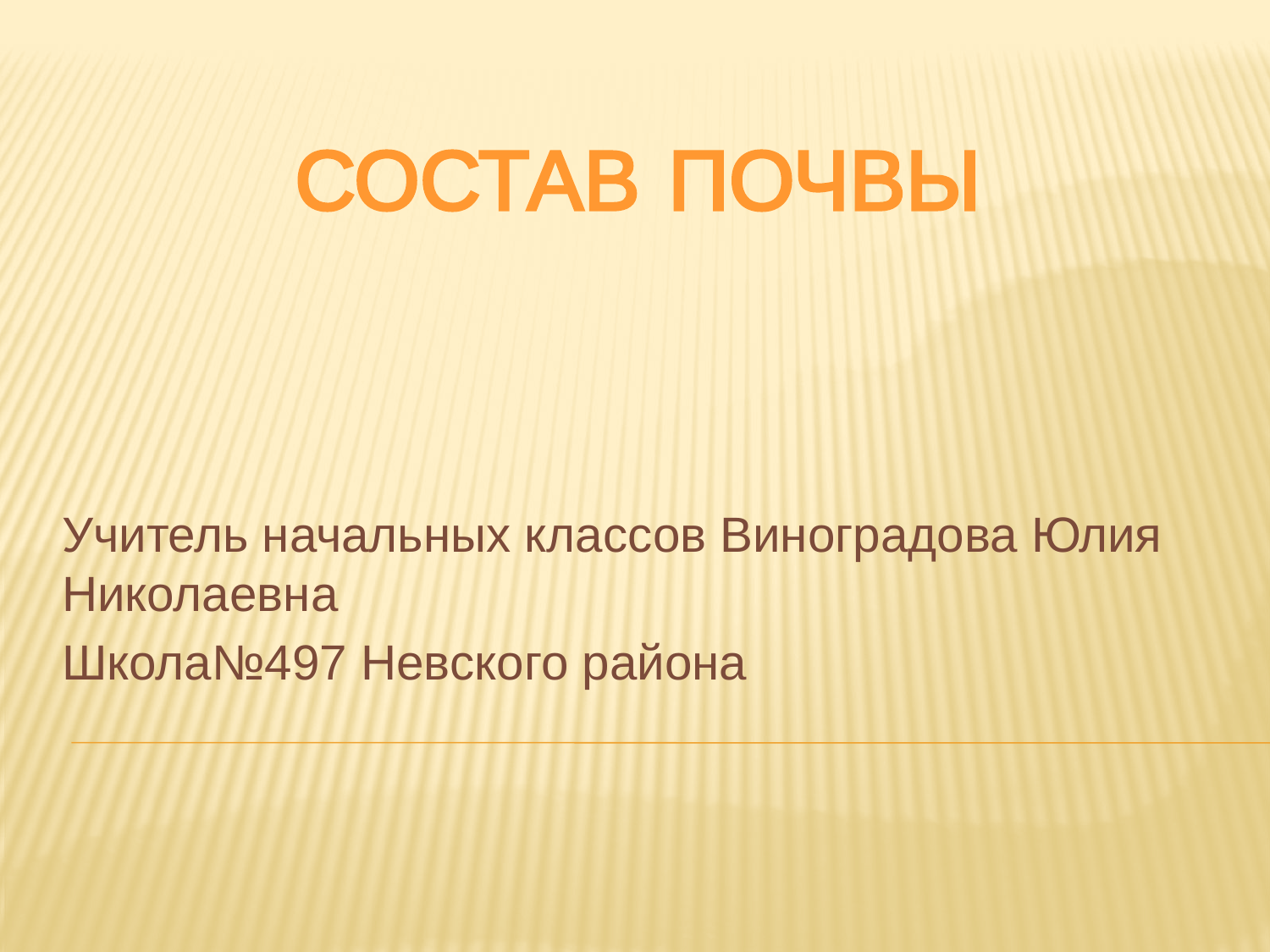

# Состав почвы
Учитель начальных классов Виноградова Юлия Николаевна
Школа№497 Невского района